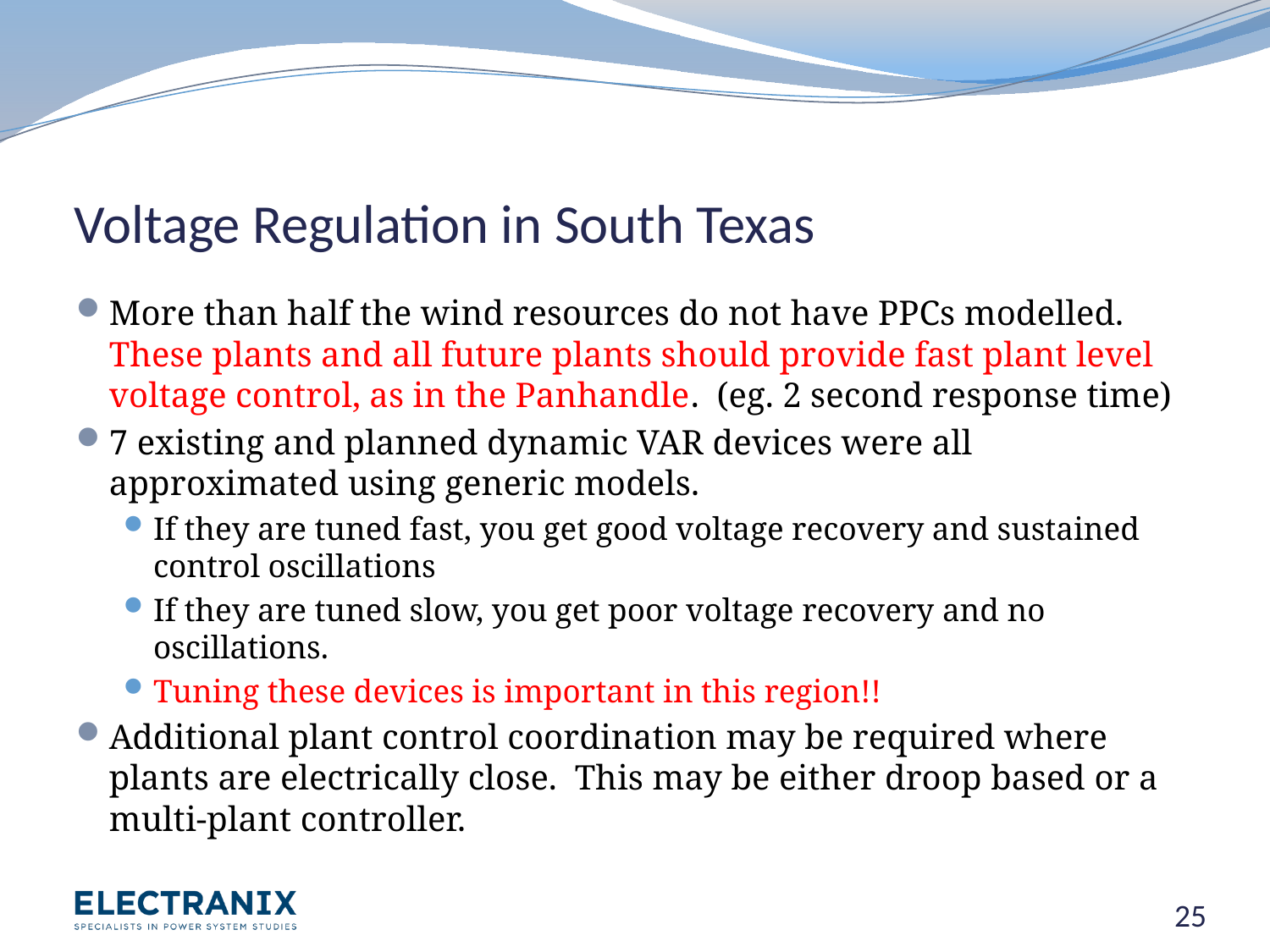

# Voltage Regulation in South Texas
More than half the wind resources do not have PPCs modelled.  These plants and all future plants should provide fast plant level voltage control, as in the Panhandle.  (eg. 2 second response time)
7 existing and planned dynamic VAR devices were all approximated using generic models.
If they are tuned fast, you get good voltage recovery and sustained control oscillations
If they are tuned slow, you get poor voltage recovery and no oscillations.
Tuning these devices is important in this region!!
Additional plant control coordination may be required where plants are electrically close.  This may be either droop based or a multi-plant controller.

25